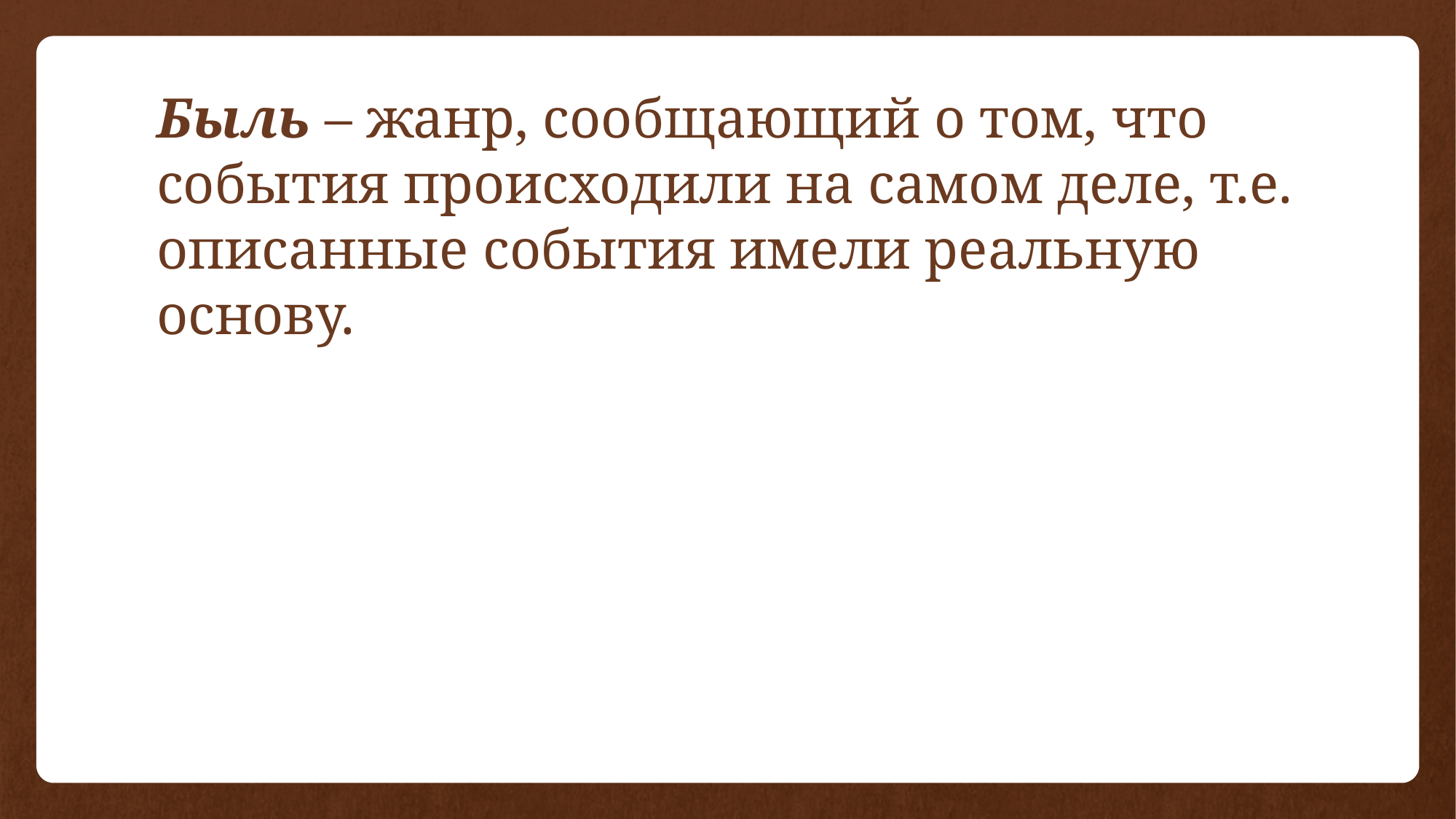

# Быль – жанр, сообщающий о том, что события происходили на самом деле, т.е. описанные события имели реальную основу.